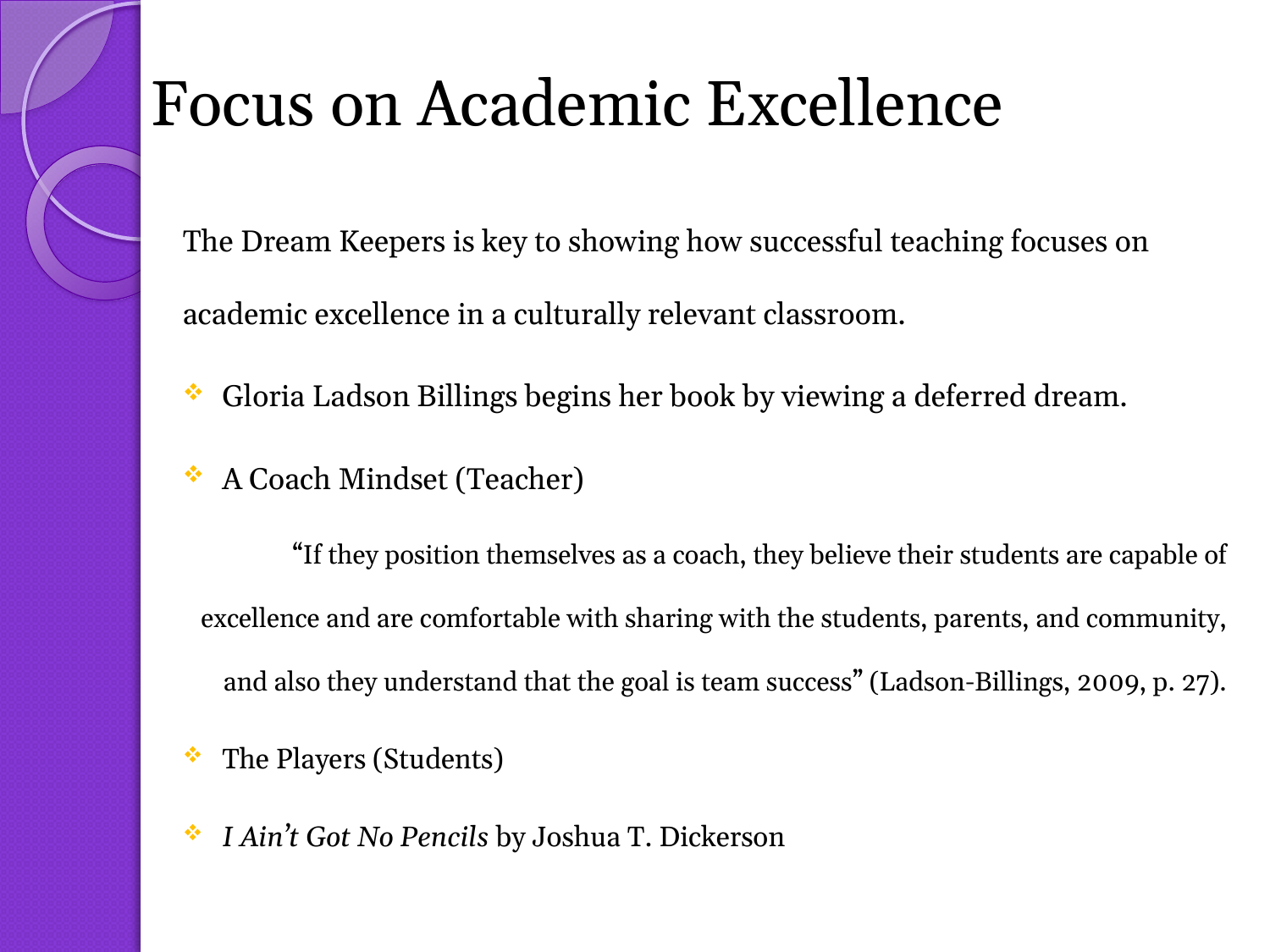

# Focus on Academic Excellence
The Dream Keepers is key to showing how successful teaching focuses on academic excellence in a culturally relevant classroom.
Gloria Ladson Billings begins her book by viewing a deferred dream.
A Coach Mindset (Teacher)
“If they position themselves as a coach, they believe their students are capable of excellence and are comfortable with sharing with the students, parents, and community, and also they understand that the goal is team success” (Ladson-Billings, 2009, p. 27).
The Players (Students)
I Ain’t Got No Pencils by Joshua T. Dickerson